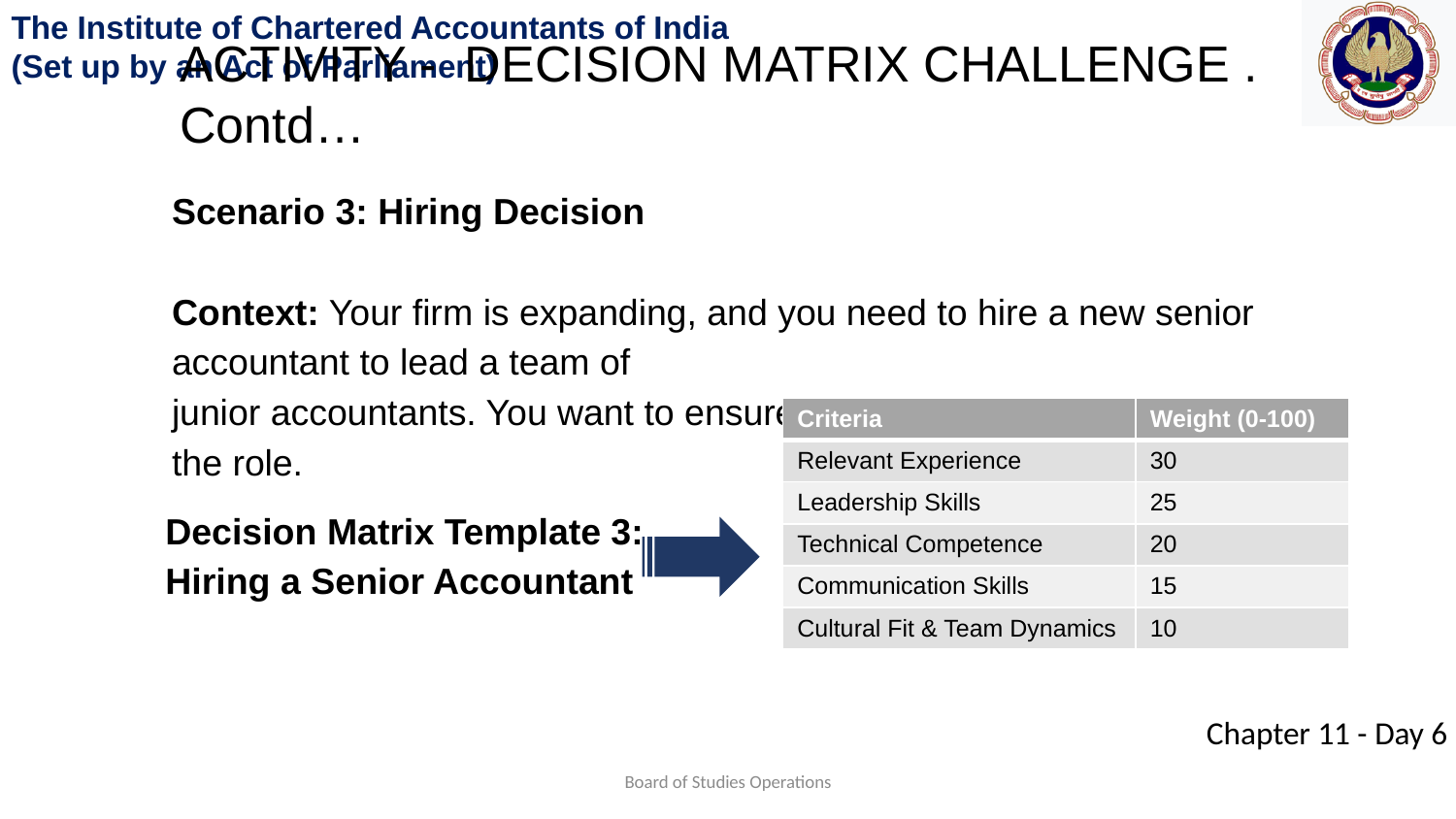

ACTIVITY -  DECISION MATRIX CHALLENGE . Contd…
Scenario 3: Hiring Decision

Context: Your firm is expanding, and you need to hire a new senior accountant to lead a team of
junior accountants. You want to ensure you select the best candidate for the role.
| Criteria | Weight (0-100) |
| --- | --- |
| Relevant Experience | 30 |
| Leadership Skills | 25 |
| Technical Competence | 20 |
| Communication Skills | 15 |
| Cultural Fit & Team Dynamics | 10 |
Decision Matrix Template 3:
Hiring a Senior Accountant

Board of Studies Operations